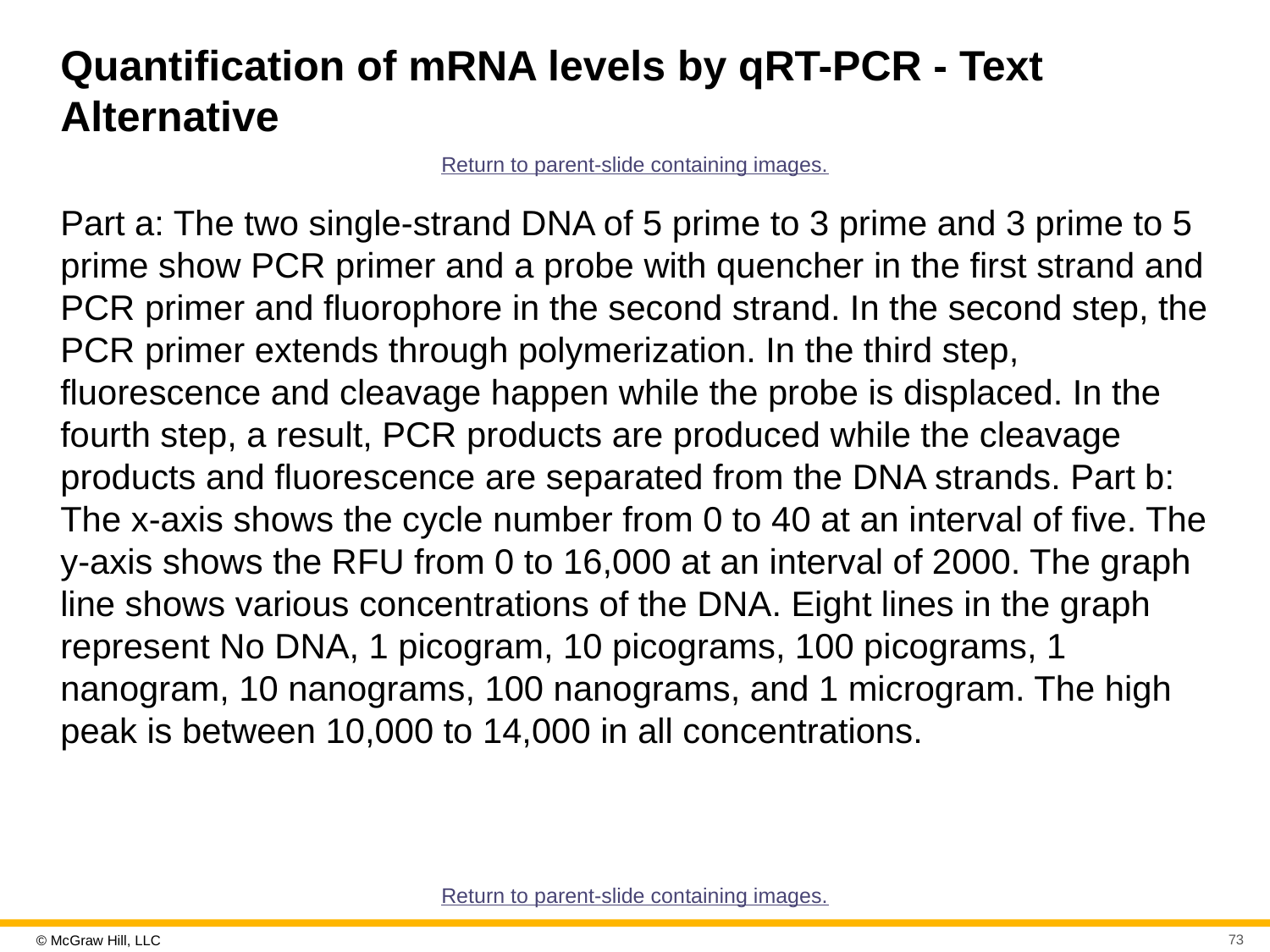

# Quantification of mRNA levels by qRT-PCR - Text Alternative
Return to parent-slide containing images.
Part a: The two single-strand DNA of 5 prime to 3 prime and 3 prime to 5 prime show PCR primer and a probe with quencher in the first strand and PCR primer and fluorophore in the second strand. In the second step, the PCR primer extends through polymerization. In the third step, fluorescence and cleavage happen while the probe is displaced. In the fourth step, a result, PCR products are produced while the cleavage products and fluorescence are separated from the DNA strands. Part b: The x-axis shows the cycle number from 0 to 40 at an interval of five. The y-axis shows the RFU from 0 to 16,000 at an interval of 2000. The graph line shows various concentrations of the DNA. Eight lines in the graph represent No DNA, 1 picogram, 10 picograms, 100 picograms, 1 nanogram, 10 nanograms, 100 nanograms, and 1 microgram. The high peak is between 10,000 to 14,000 in all concentrations.
Return to parent-slide containing images.
73